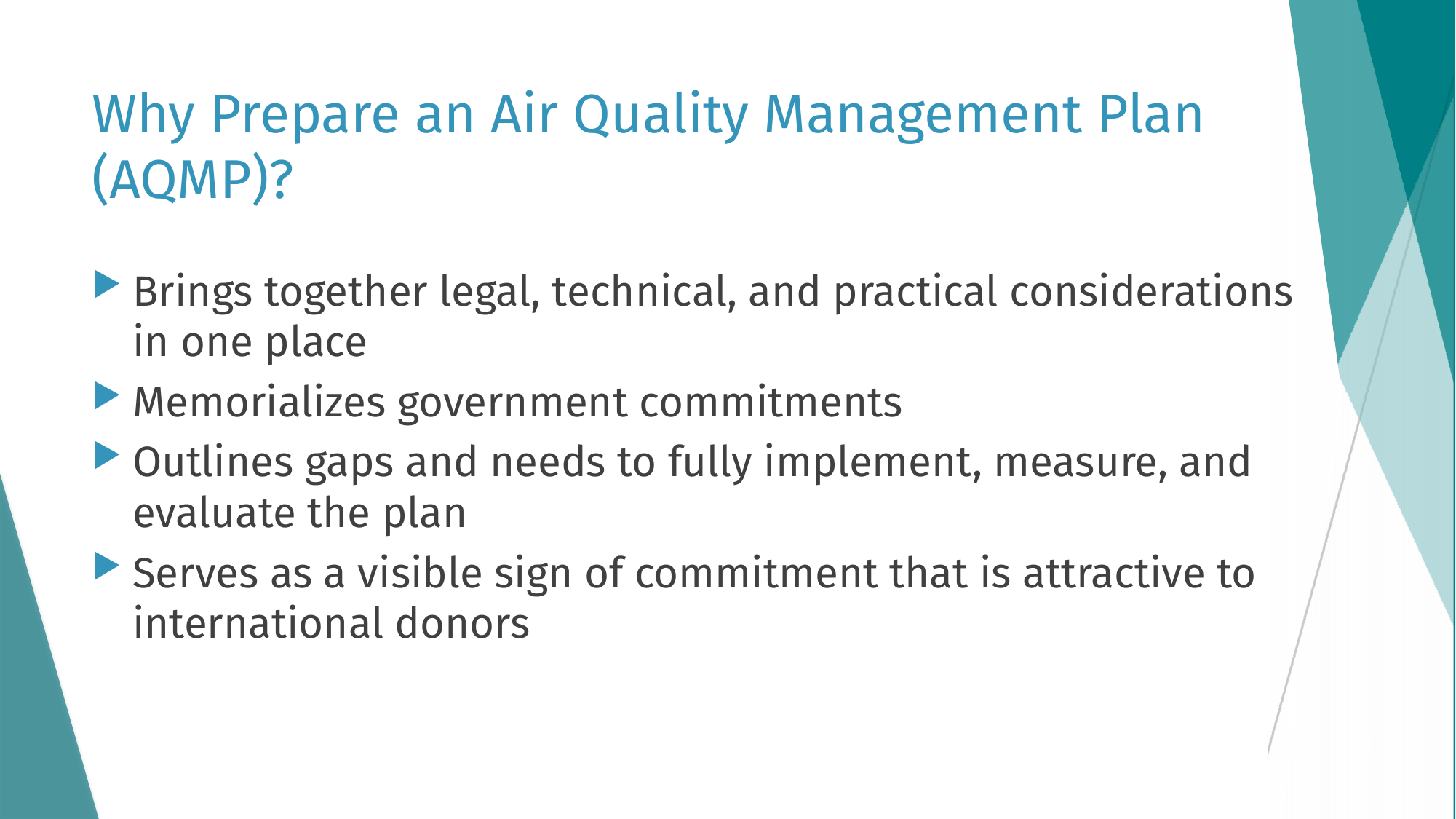

# Why Prepare an Air Quality Management Plan (AQMP)?
Brings together legal, technical, and practical considerations in one place
Memorializes government commitments
Outlines gaps and needs to fully implement, measure, and evaluate the plan
Serves as a visible sign of commitment that is attractive to international donors
5